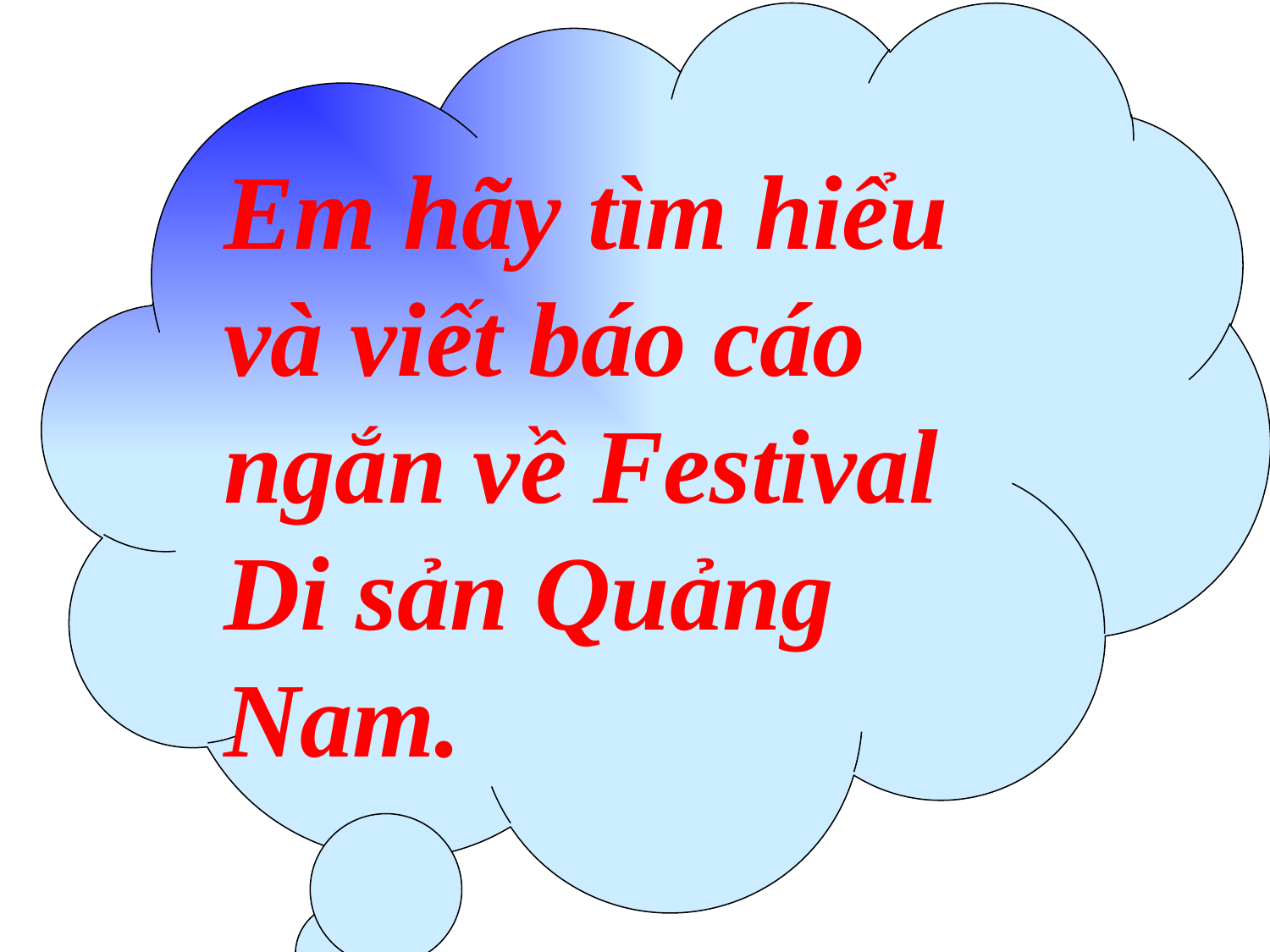

Em hãy tìm hiểu và viết báo cáo ngắn về Festival Di sản Quảng Nam.